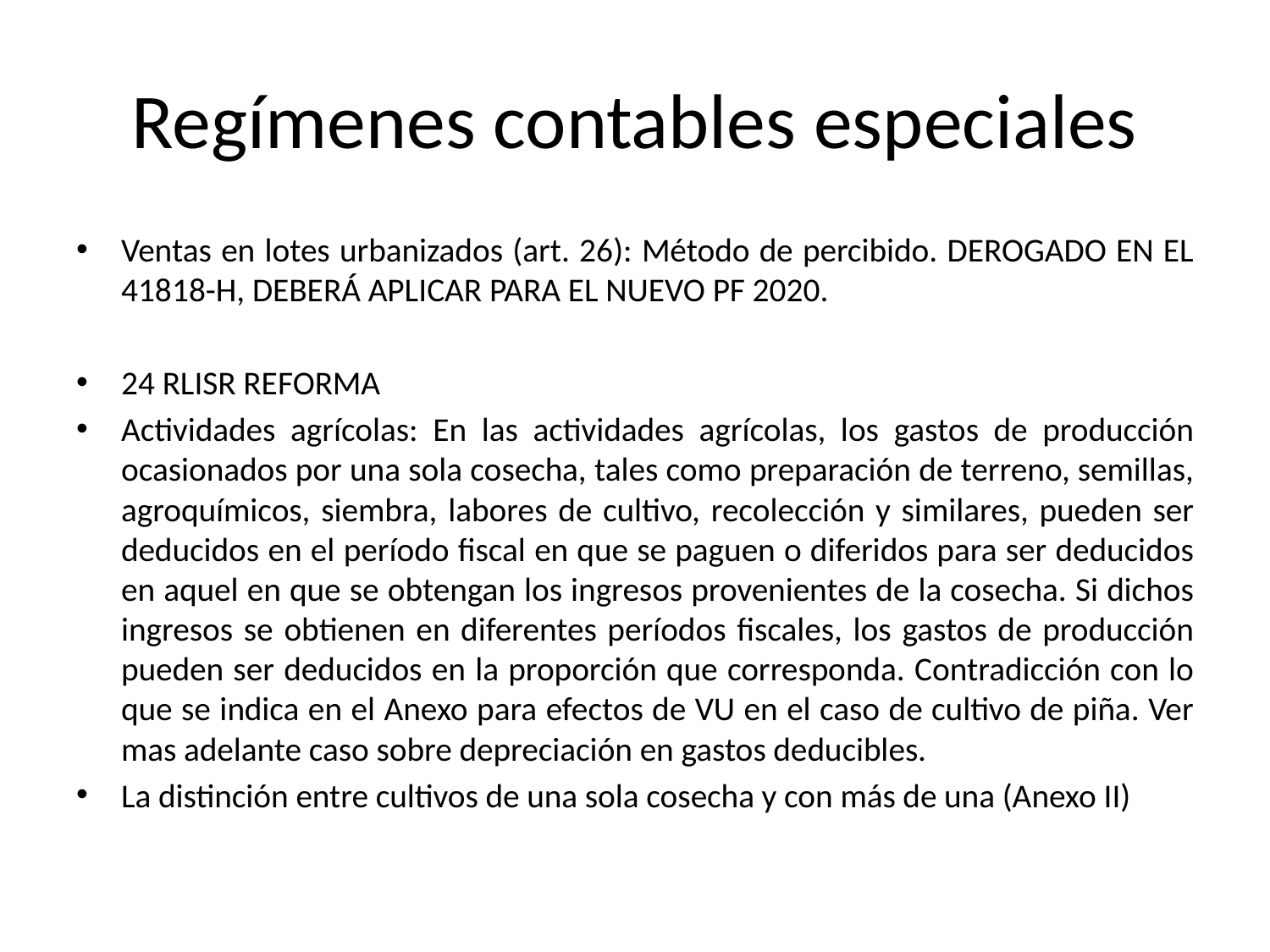

# Regímenes contables especiales
Ventas en lotes urbanizados (art. 26): Método de percibido. DEROGADO EN EL 41818-H, DEBERÁ APLICAR PARA EL NUEVO PF 2020.

24 RLISR REFORMA
Actividades agrícolas: En las actividades agrícolas, los gastos de producción ocasionados por una sola cosecha, tales como preparación de terreno, semillas, agroquímicos, siembra, labores de cultivo, recolección y similares, pueden ser deducidos en el período fiscal en que se paguen o diferidos para ser deducidos en aquel en que se obtengan los ingresos provenientes de la cosecha. Si dichos ingresos se obtienen en diferentes períodos fiscales, los gastos de producción pueden ser deducidos en la proporción que corresponda. Contradicción con lo que se indica en el Anexo para efectos de VU en el caso de cultivo de piña. Ver mas adelante caso sobre depreciación en gastos deducibles.
La distinción entre cultivos de una sola cosecha y con más de una (Anexo II)